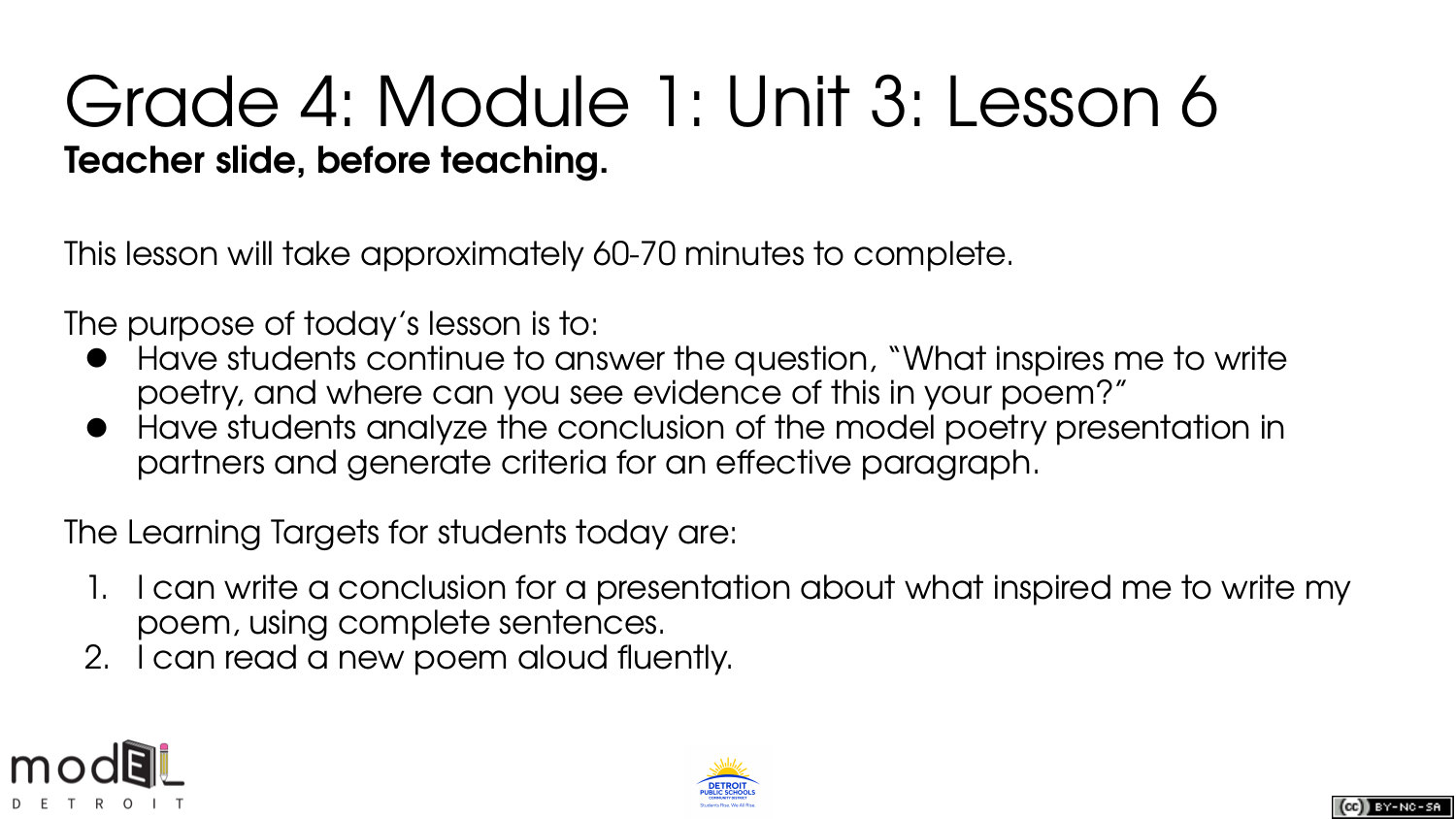

# Grade 4: Module 1: Unit 3: Lesson 6
Teacher slide, before teaching.
This lesson will take approximately 60-70 minutes to complete.

The purpose of today’s lesson is to:
Have students continue to answer the question, “What inspires me to write poetry, and where can you see evidence of this in your poem?”
Have students analyze the conclusion of the model poetry presentation in partners and generate criteria for an effective paragraph.

The Learning Targets for students today are:
I can write a conclusion for a presentation about what inspired me to write my poem, using complete sentences.
I can read a new poem aloud fluently.